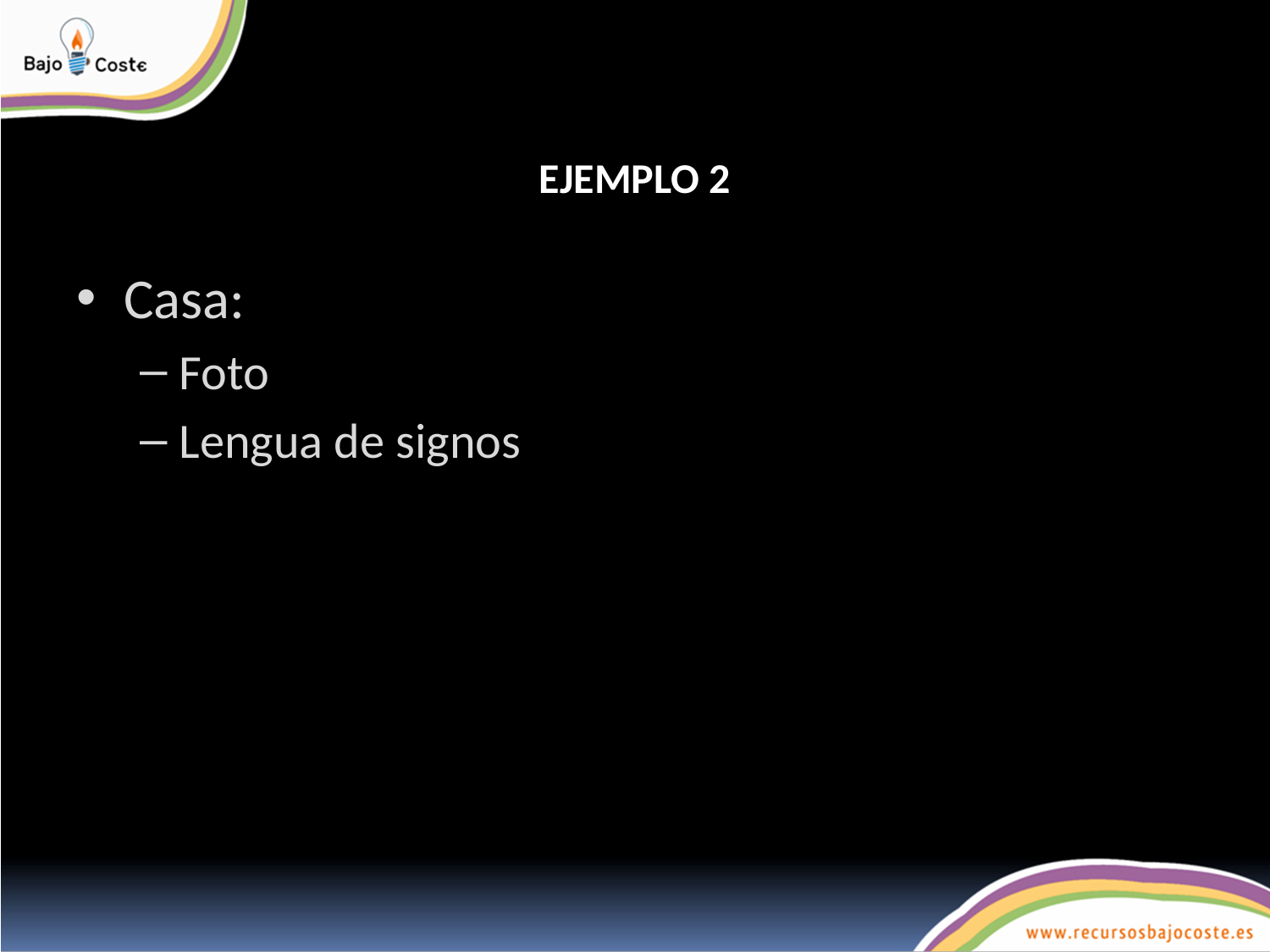

# EJEMPLO 2
Casa:
Foto
Lengua de signos